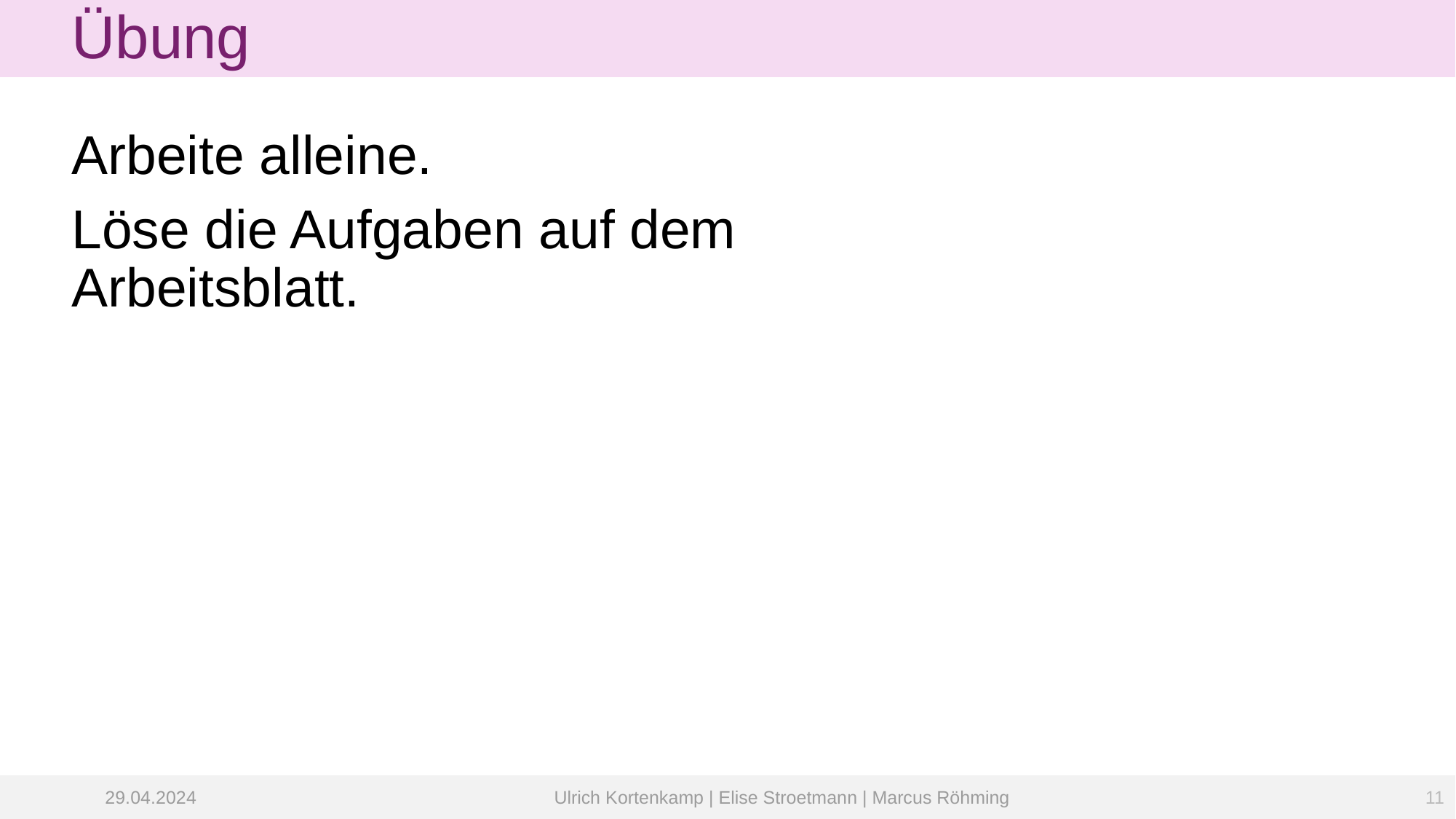

# Übung
Arbeite alleine.
Löse die Aufgaben auf dem Arbeitsblatt.

29.04.2024
Ulrich Kortenkamp | Elise Stroetmann | Marcus Röhming
11